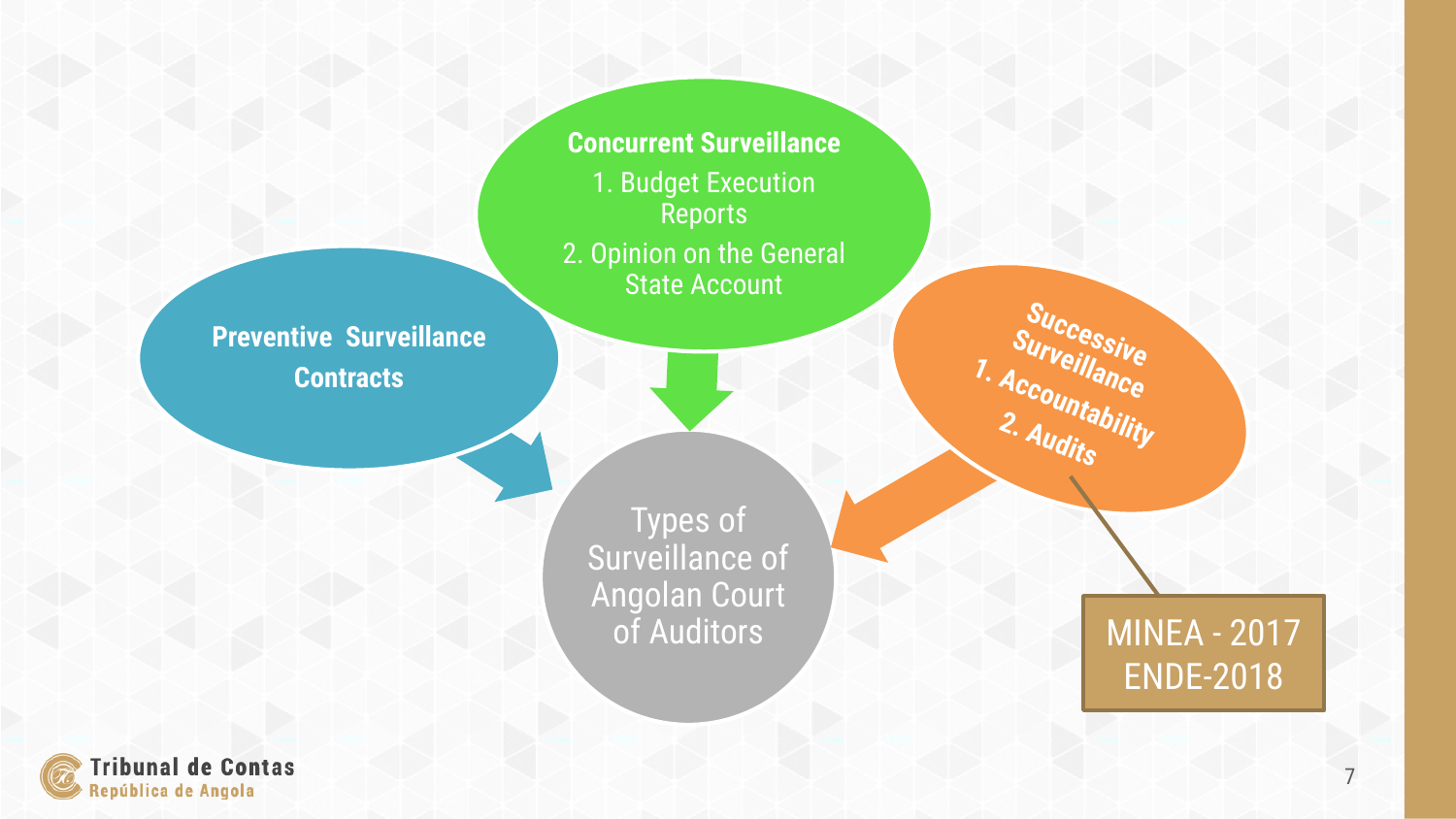

Types of Surveillance of Angolan Court of Auditors
Preventive  Surveillance
Contracts
Concurrent Surveillance
1. Budget Execution Reports
2. Opinion on the General State Account
Successive  Surveillance
1. Accountability
2. Audits
MINEA - 2017
ENDE-2018
7